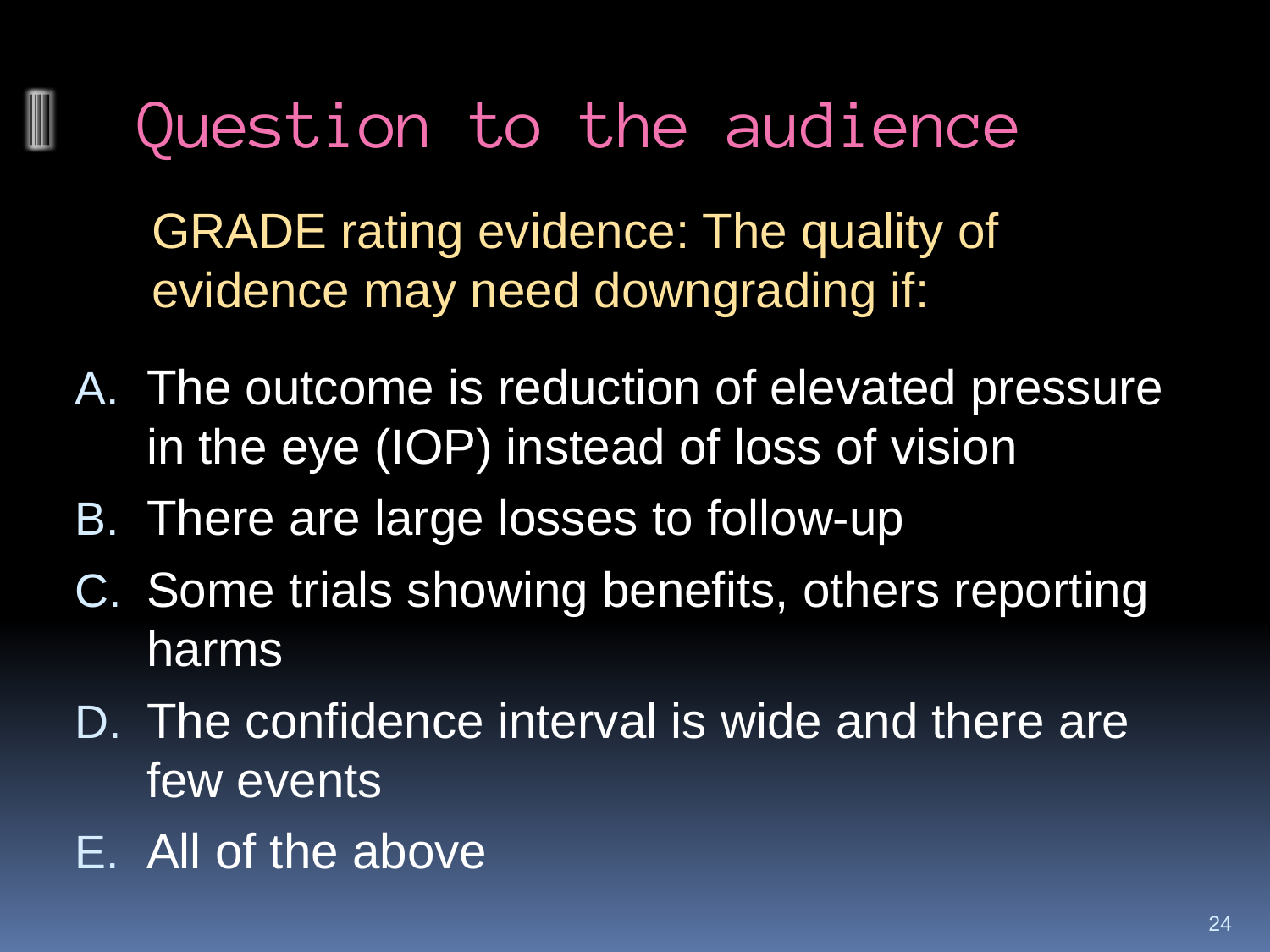

# Question to the audience
GRADE rating evidence: The quality of evidence may need downgrading if:
The outcome is reduction of elevated pressure in the eye (IOP) instead of loss of vision
There are large losses to follow-up
Some trials showing benefits, others reporting harms
The confidence interval is wide and there are few events
All of the above
24